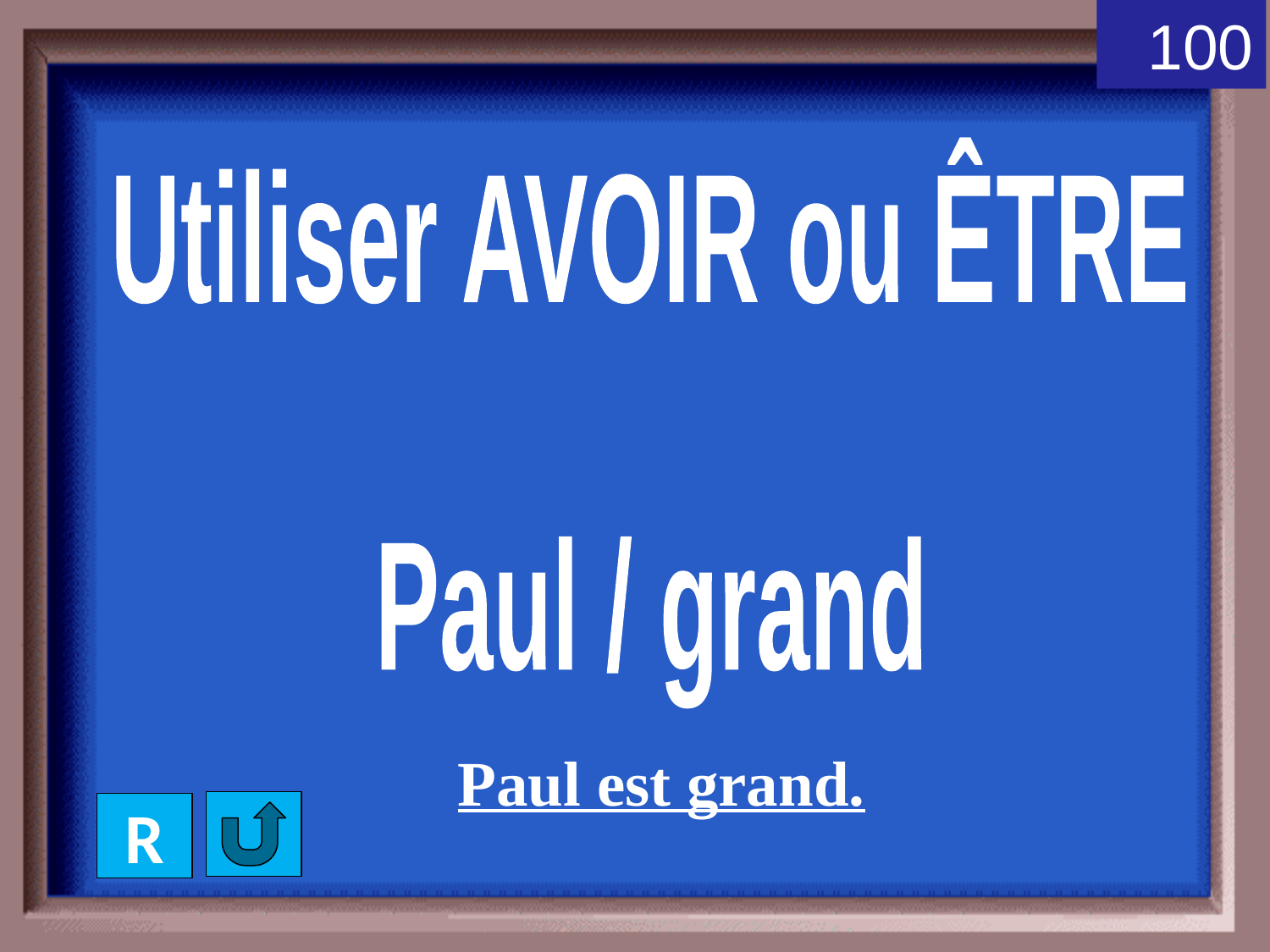

100
Utiliser AVOIR ou ÊTRE

Paul / grand
Paul est grand.

R